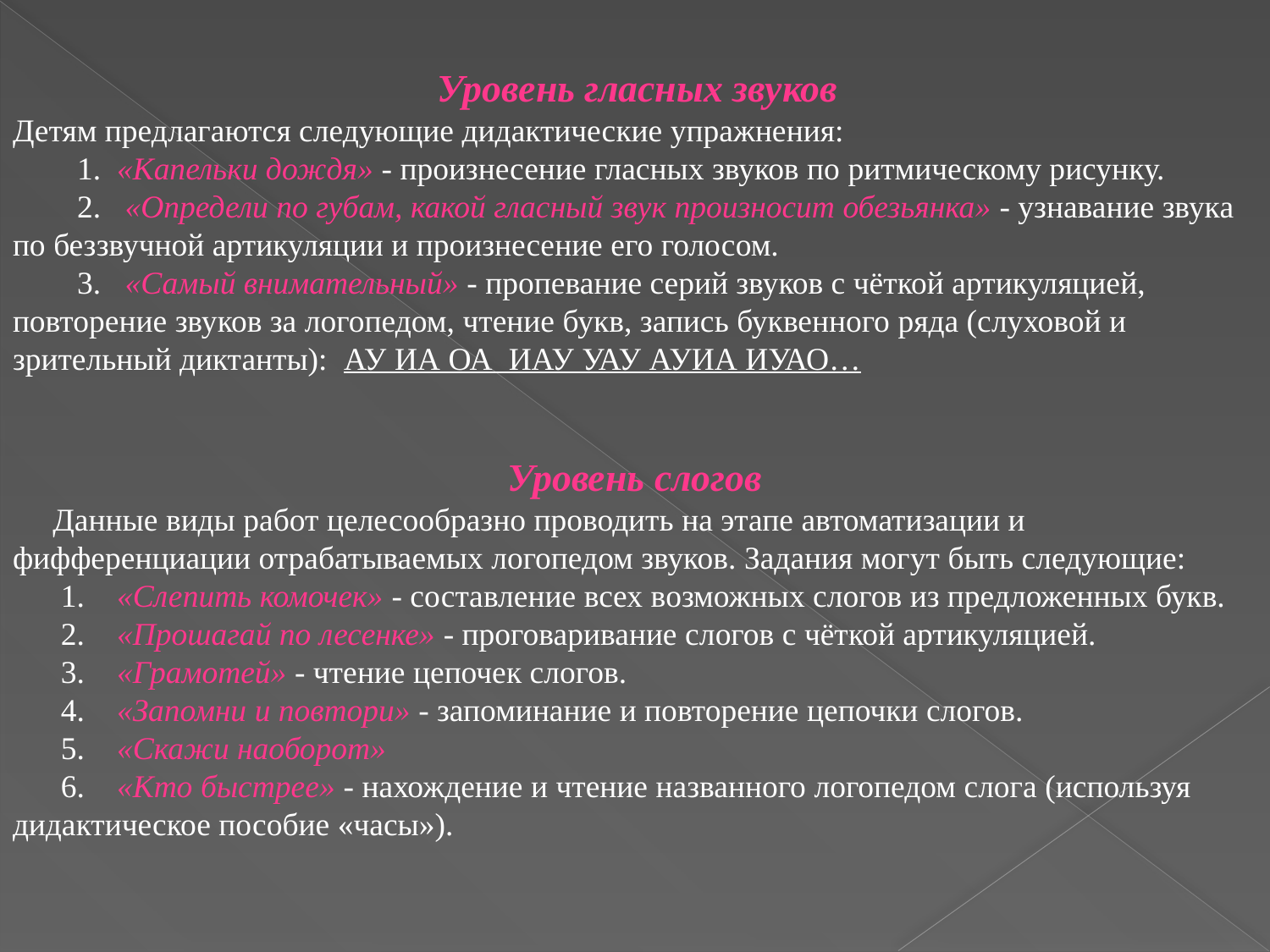

Уровень гласных звуков
Детям предлагаются следующие дидактические упражнения:
        1.  «Капельки дождя» - произнесение гласных звуков по ритмическому рисунку.
        2.   «Определи по губам, какой гласный звук произносит обезьянка» - узнавание звука по беззвучной артикуляции и произнесение его голосом.
        3.   «Самый внимательный» - пропевание серий звуков с чёткой артикуляцией, повторение звуков за логопедом, чтение букв, запись буквенного ряда (слуховой и зрительный диктанты):  АУ ИА ОА  ИАУ УАУ АУИА ИУАО…

Уровень слогов
     Данные виды работ целесообразно проводить на этапе автоматизации и фифференциации отрабатываемых логопедом звуков. Задания могут быть следующие:
      1.    «Слепить комочек» - составление всех возможных слогов из предложенных букв.
      2.    «Прошагай по лесенке» - проговаривание слогов с чёткой артикуляцией.
      3.    «Грамотей» - чтение цепочек слогов.
      4.    «Запомни и повтори» - запоминание и повторение цепочки слогов.
      5.    «Скажи наоборот»
      6.    «Кто быстрее» - нахождение и чтение названного логопедом слога (используя дидактическое пособие «часы»).